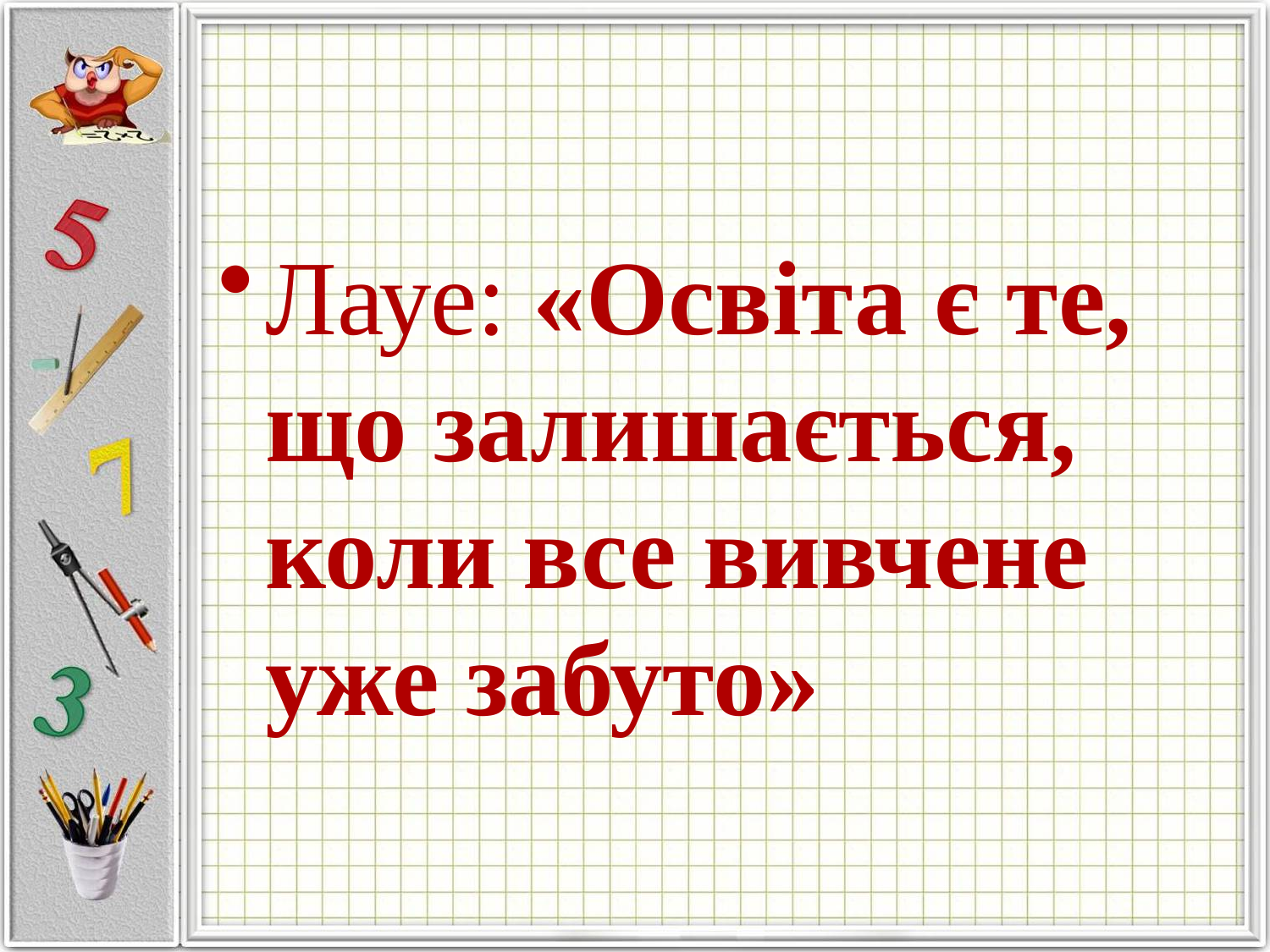

Лауе: «Освіта є те, що залишається, коли все вивчене  уже забуто»